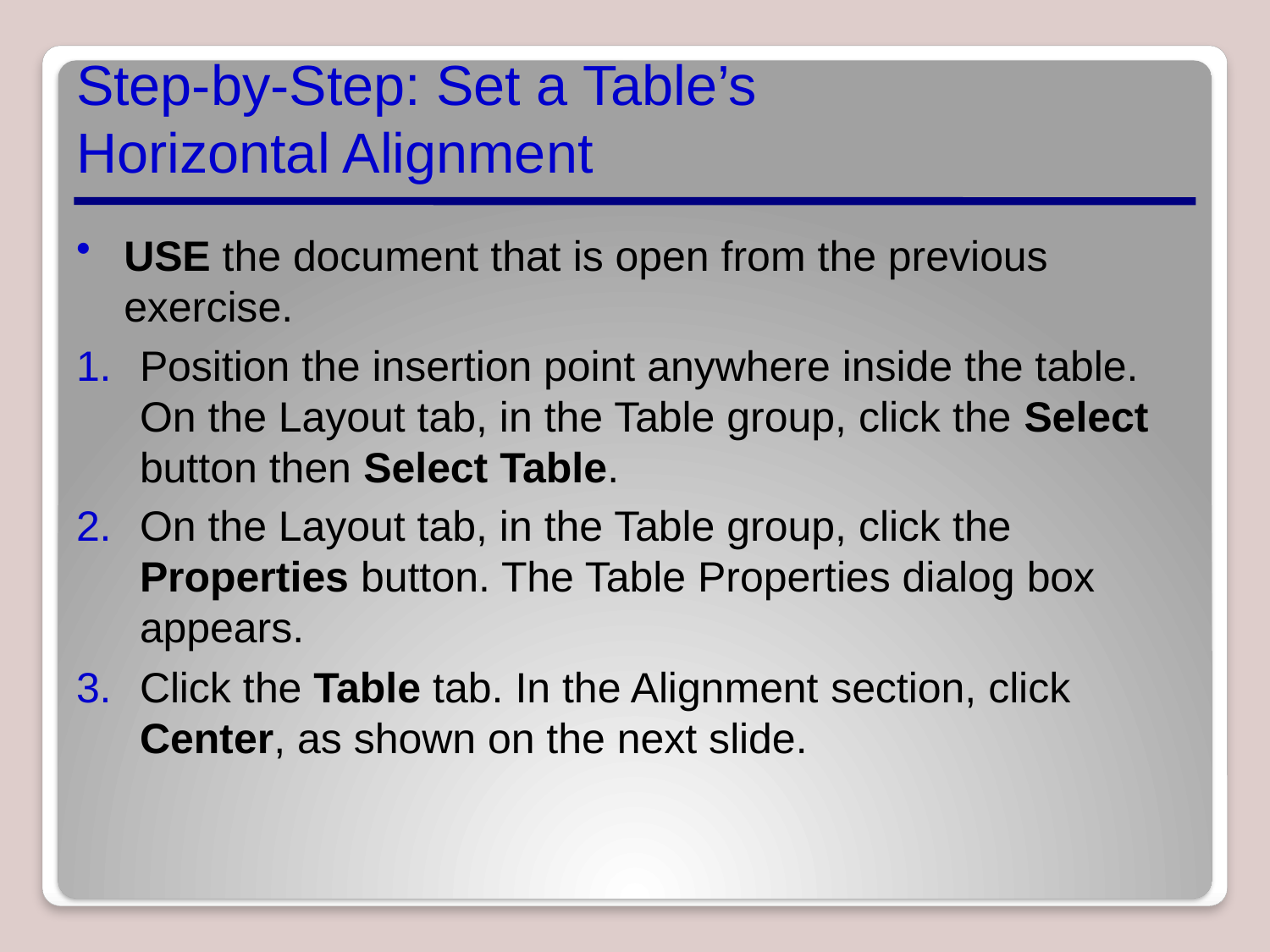

# Step-by-Step: Set a Table’s Horizontal Alignment
USE the document that is open from the previous exercise.
Position the insertion point anywhere inside the table. On the Layout tab, in the Table group, click the Select button then Select Table.
On the Layout tab, in the Table group, click the Properties button. The Table Properties dialog box appears.
Click the Table tab. In the Alignment section, click Center, as shown on the next slide.